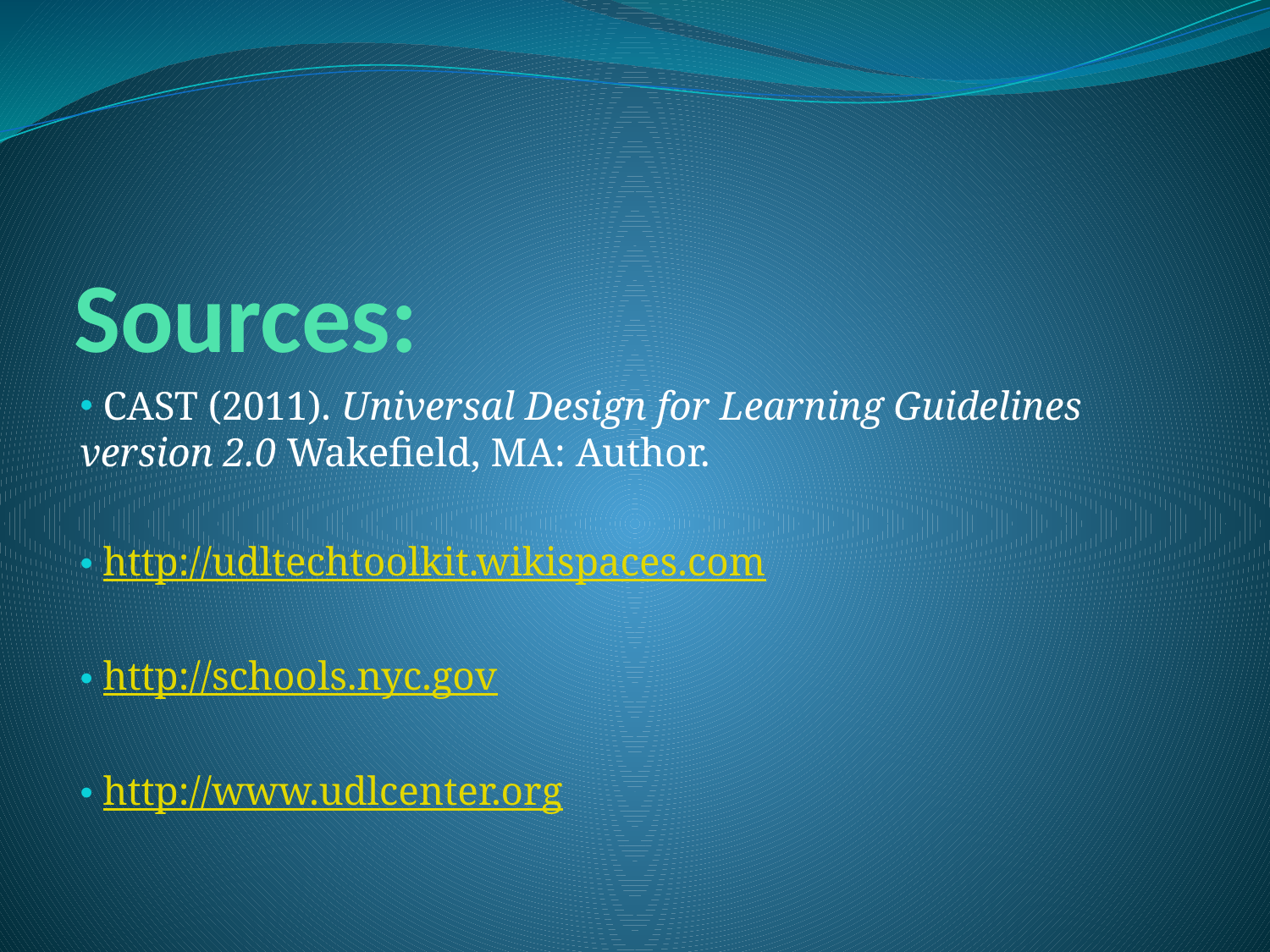

# Sources:
 CAST (2011). Universal Design for Learning Guidelines version 2.0 Wakefield, MA: Author.

 http://udltechtoolkit.wikispaces.com

 http://schools.nyc.gov

 http://www.udlcenter.org